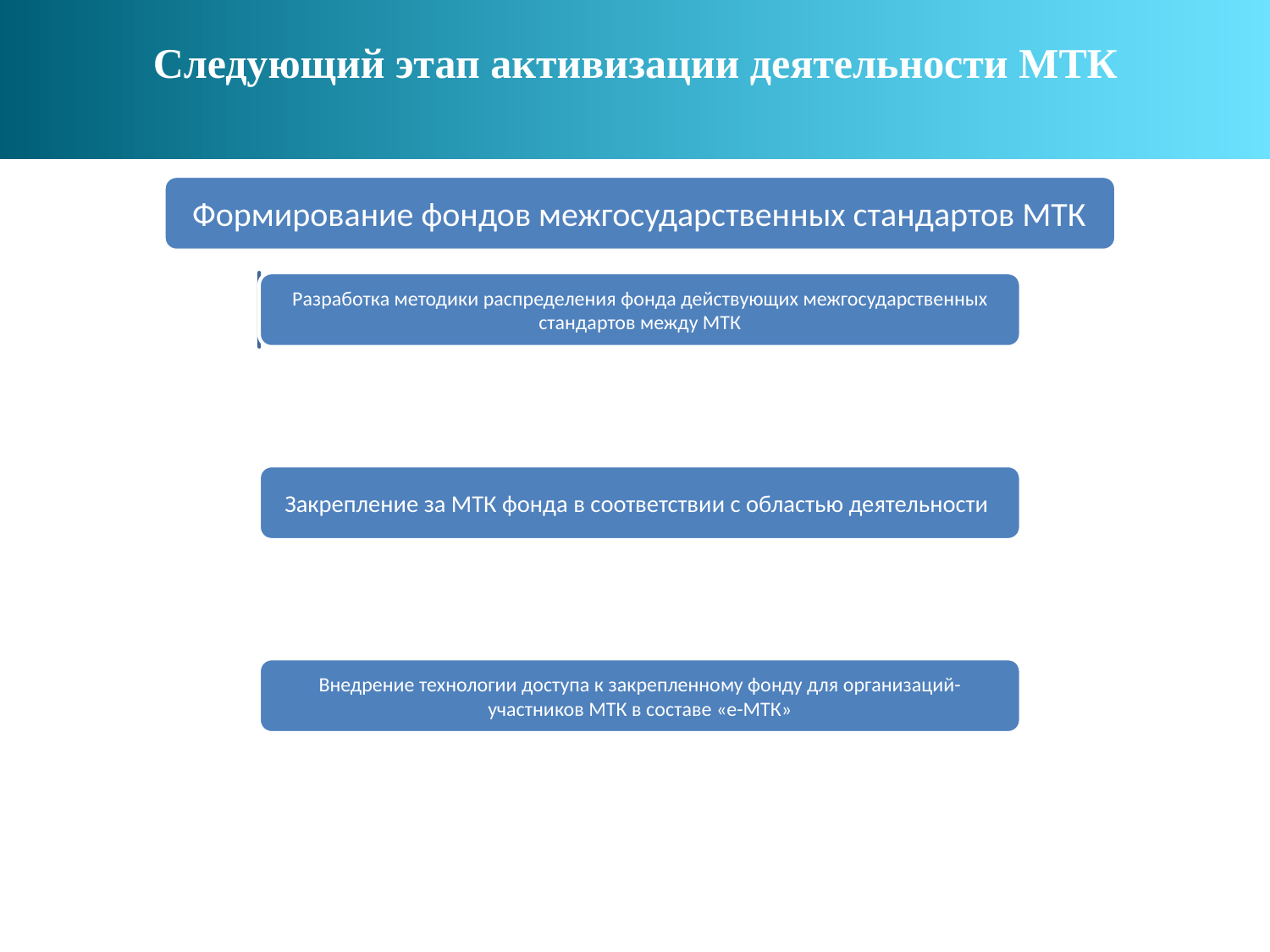

Следующий этап активизации деятельности МТК
Формирование фондов межгосударственных стандартов МТК
Разработка методики распределения фонда действующих межгосударственных стандартов между МТК
Внедрение технологии доступа к закрепленному фонду для организаций-участников МТК в составе «е-МТК»
Закрепление за МТК фонда в соответствии с областью деятельности